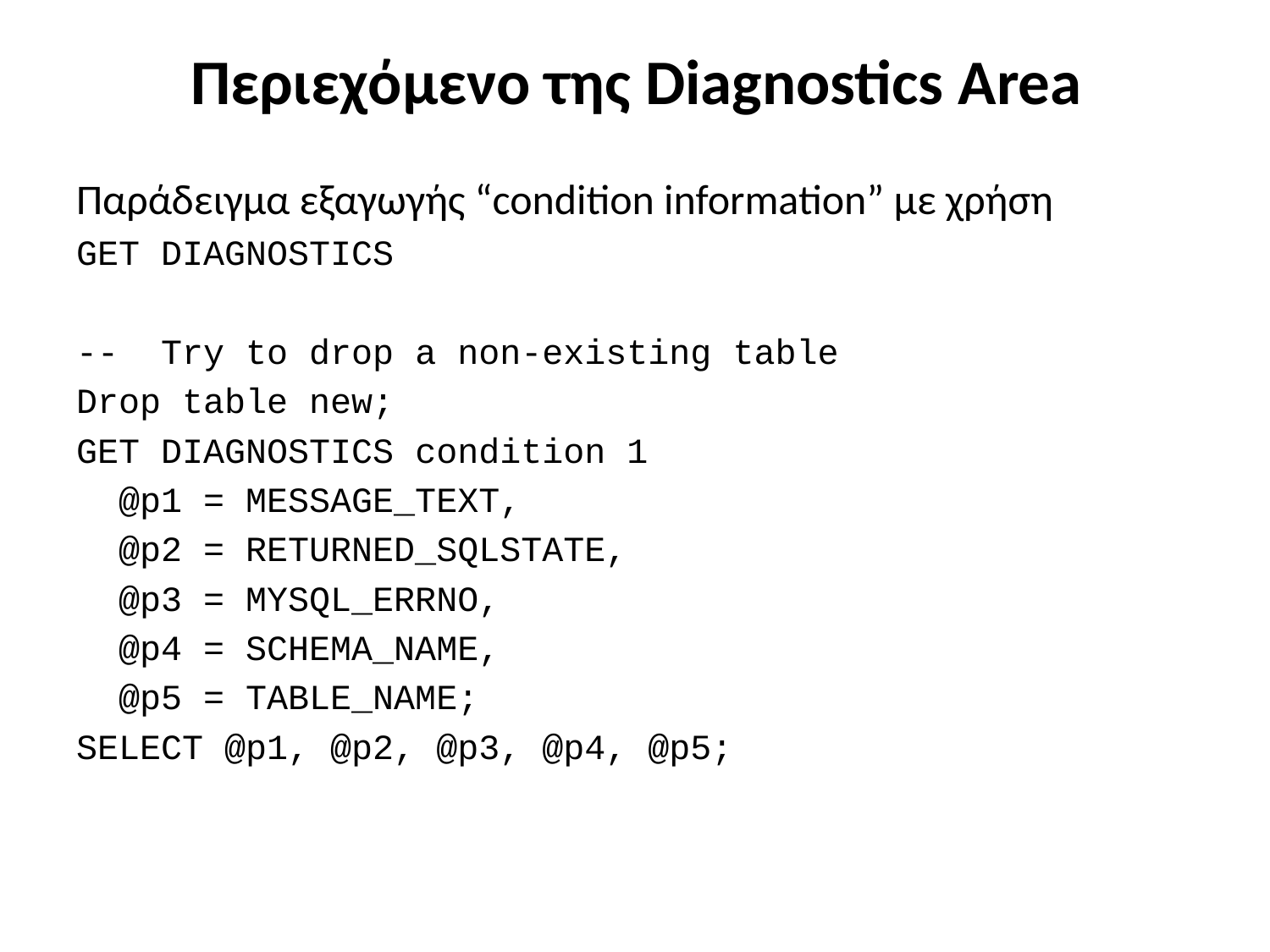

# Περιεχόμενο της Diagnostics Area
Παράδειγμα εξαγωγής “condition information” με χρήση
GET DIAGNOSTICS

--  Try to drop a non-existing table
Drop table new;
GET DIAGNOSTICS condition 1
  @p1 = MESSAGE_TEXT,
  @p2 = RETURNED_SQLSTATE,
  @p3 = MYSQL_ERRNO,
  @p4 = SCHEMA_NAME,
  @p5 = TABLE_NAME;
SELECT @p1, @p2, @p3, @p4, @p5;